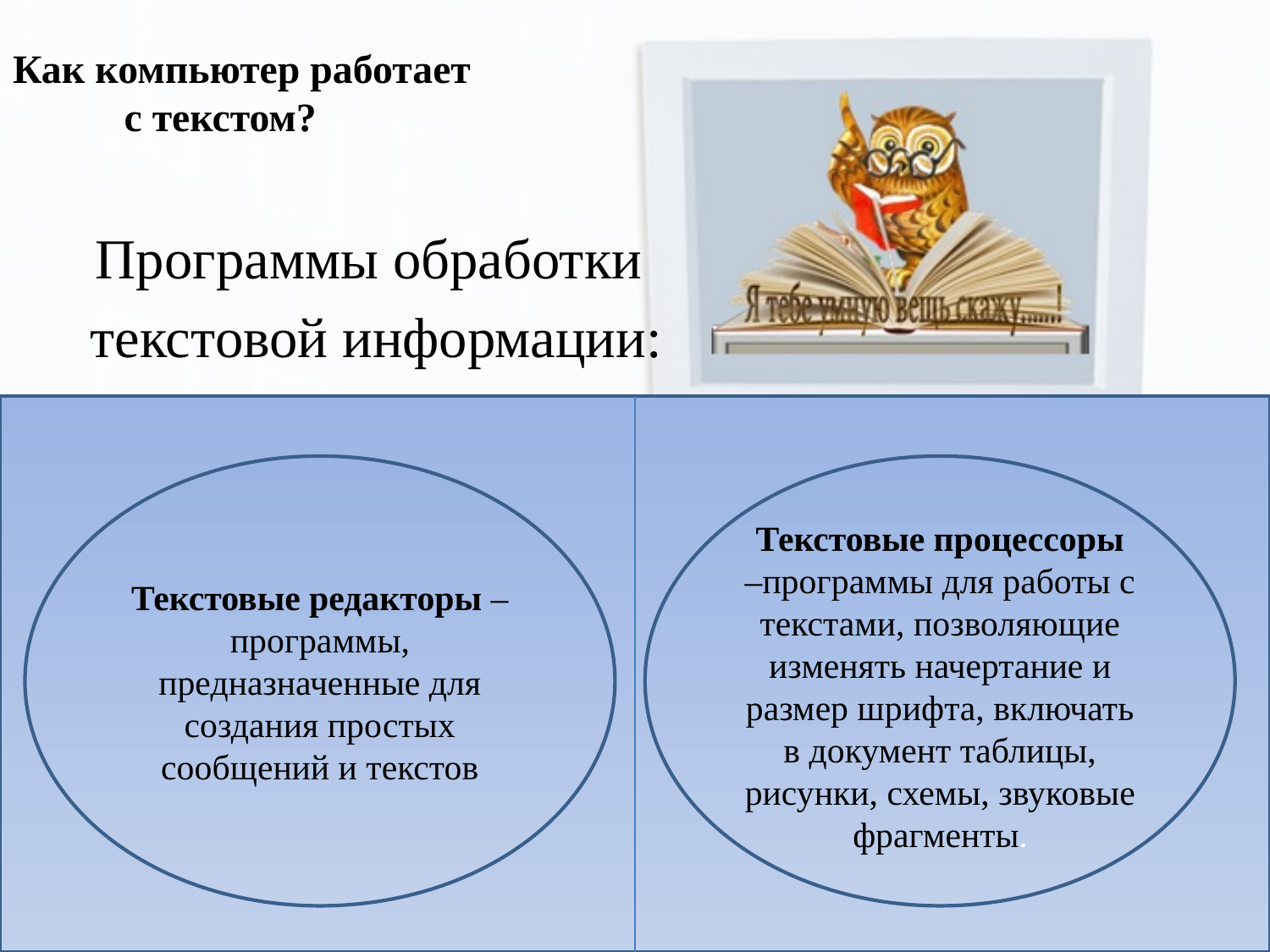

# Как компьютер работает с текстом?
Программы обработки
текстовой информации:

Текстовые редакторы – программы, предназначенные для создания простых сообщений и текстов

Текстовые процессоры –программы для работы с текстами, позволяющие изменять начертание и размер шрифта, включать в документ таблицы, рисунки, схемы, звуковые фрагменты.